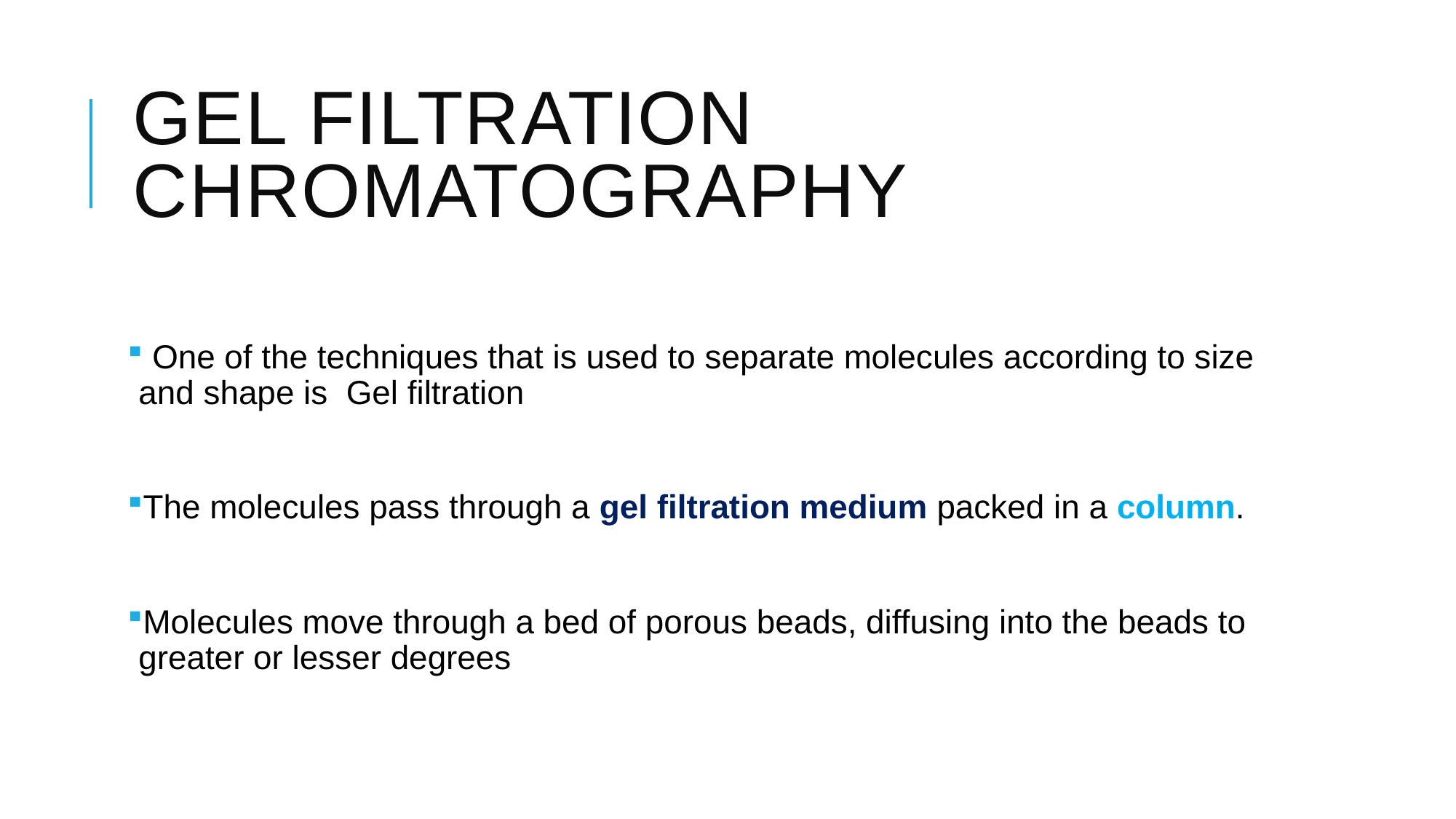

# Gel filtration Chromatography

 One of the techniques that is used to separate molecules according to size and shape is  Gel filtration

The molecules pass through a gel filtration medium packed in a column.

Molecules move through a bed of porous beads, diffusing into the beads to greater or lesser degrees